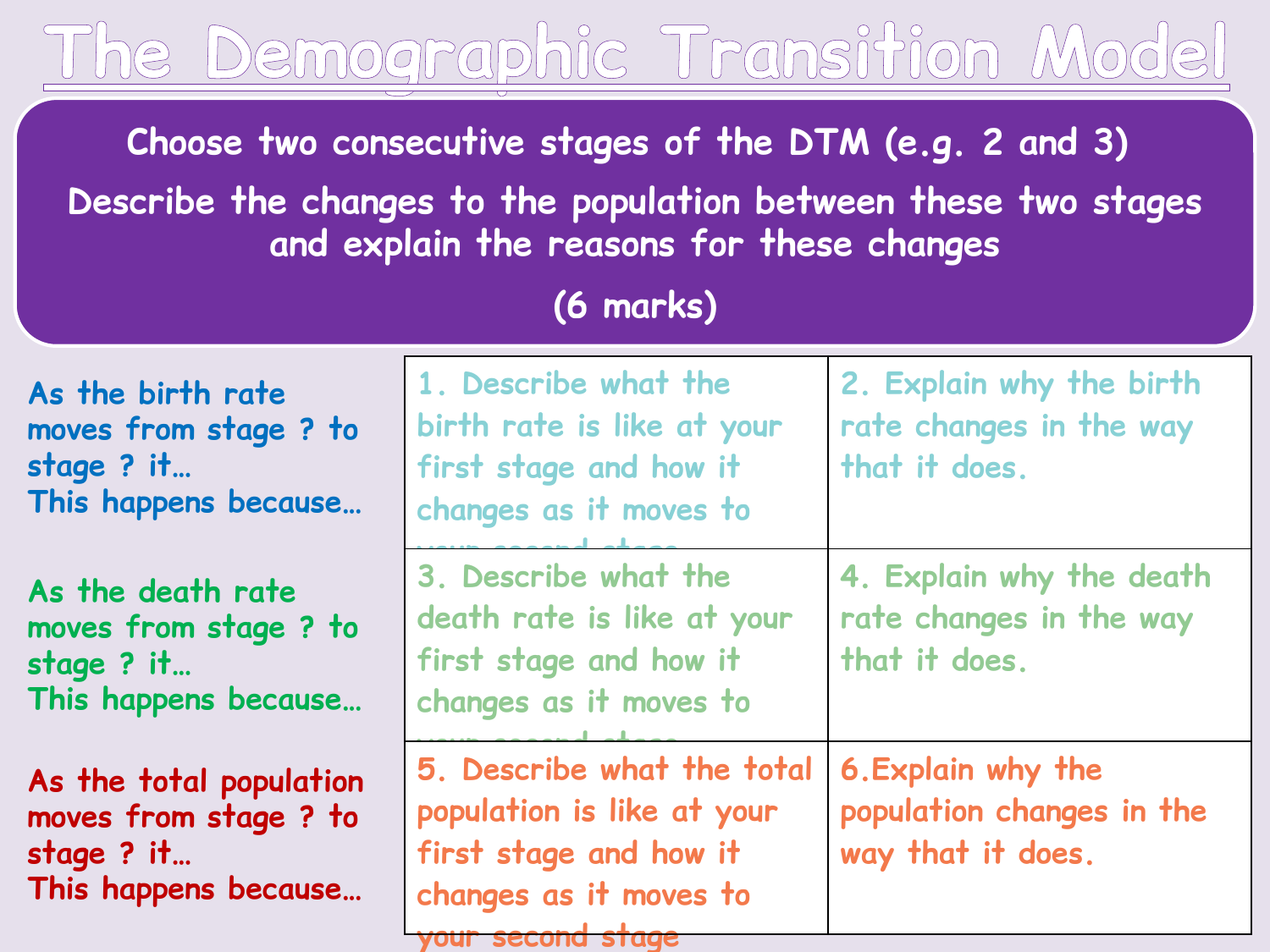

The Demographic Transition Model
Choose two consecutive stages of the DTM (e.g. 2 and 3)

Describe the changes to the population between these two stages and explain the reasons for these changes

(6 marks)
| 1. Describe what the birth rate is like at your first stage and how it changes as it moves to your second stage | 2. Explain why the birth rate changes in the way that it does. |
| --- | --- |
| 3. Describe what the death rate is like at your first stage and how it changes as it moves to your second stage | 4. Explain why the death rate changes in the way that it does. |
| 5. Describe what the total population is like at your first stage and how it changes as it moves to your second stage | 6.Explain why the population changes in the way that it does. |
As the birth rate moves from stage ? to stage ? it…
This happens because…
As the death rate moves from stage ? to stage ? it…
This happens because…
As the total population moves from stage ? to stage ? it…
This happens because…